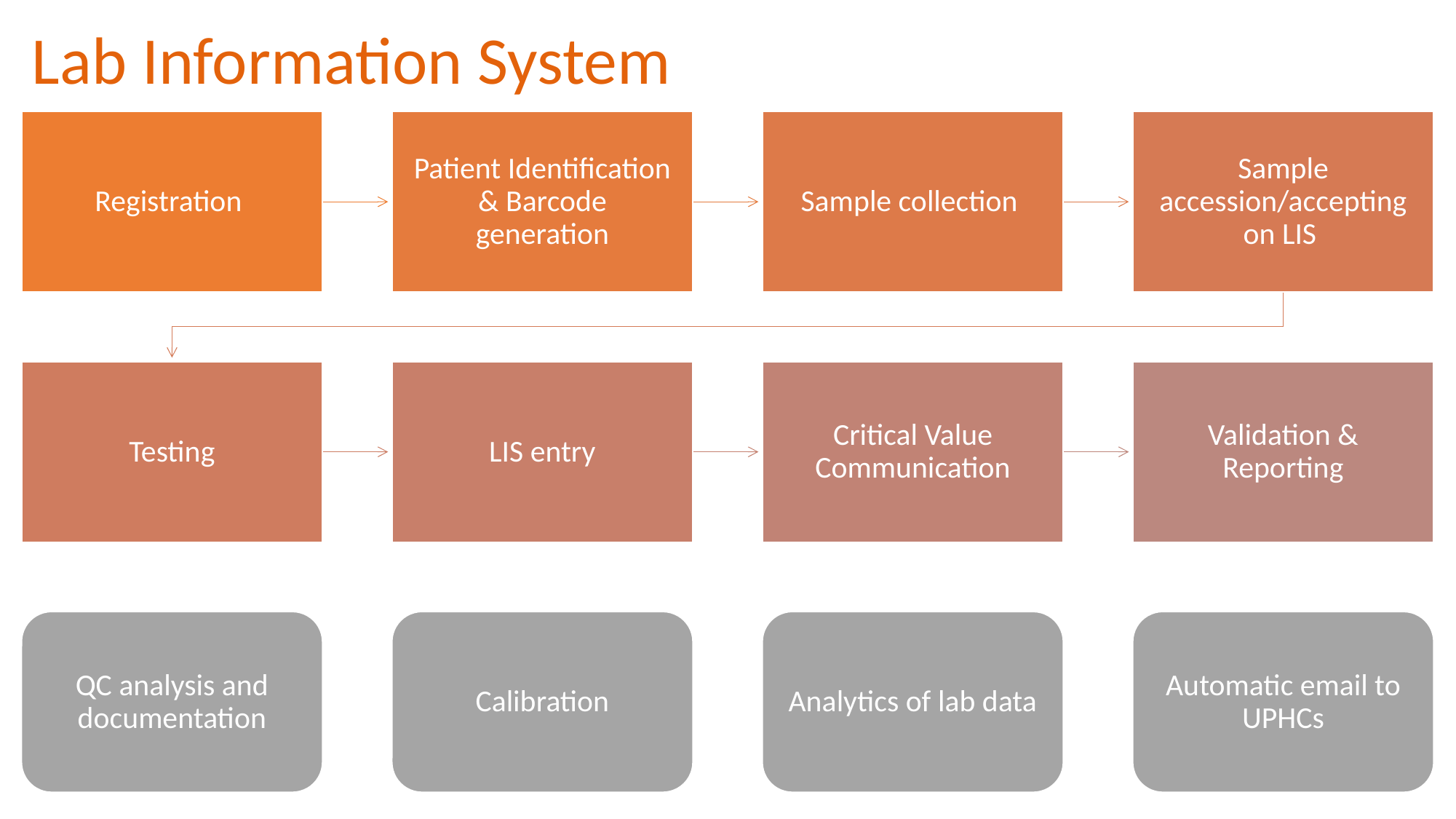

# Lab Information System
Registration
Patient Identification & Barcode generation
Sample collection
Sample accession/accepting on LIS

Testing
LIS entry
Critical Value Communication
Validation & Reporting

QC analysis and documentation
Calibration
Analytics of lab data
Automatic email to UPHCs